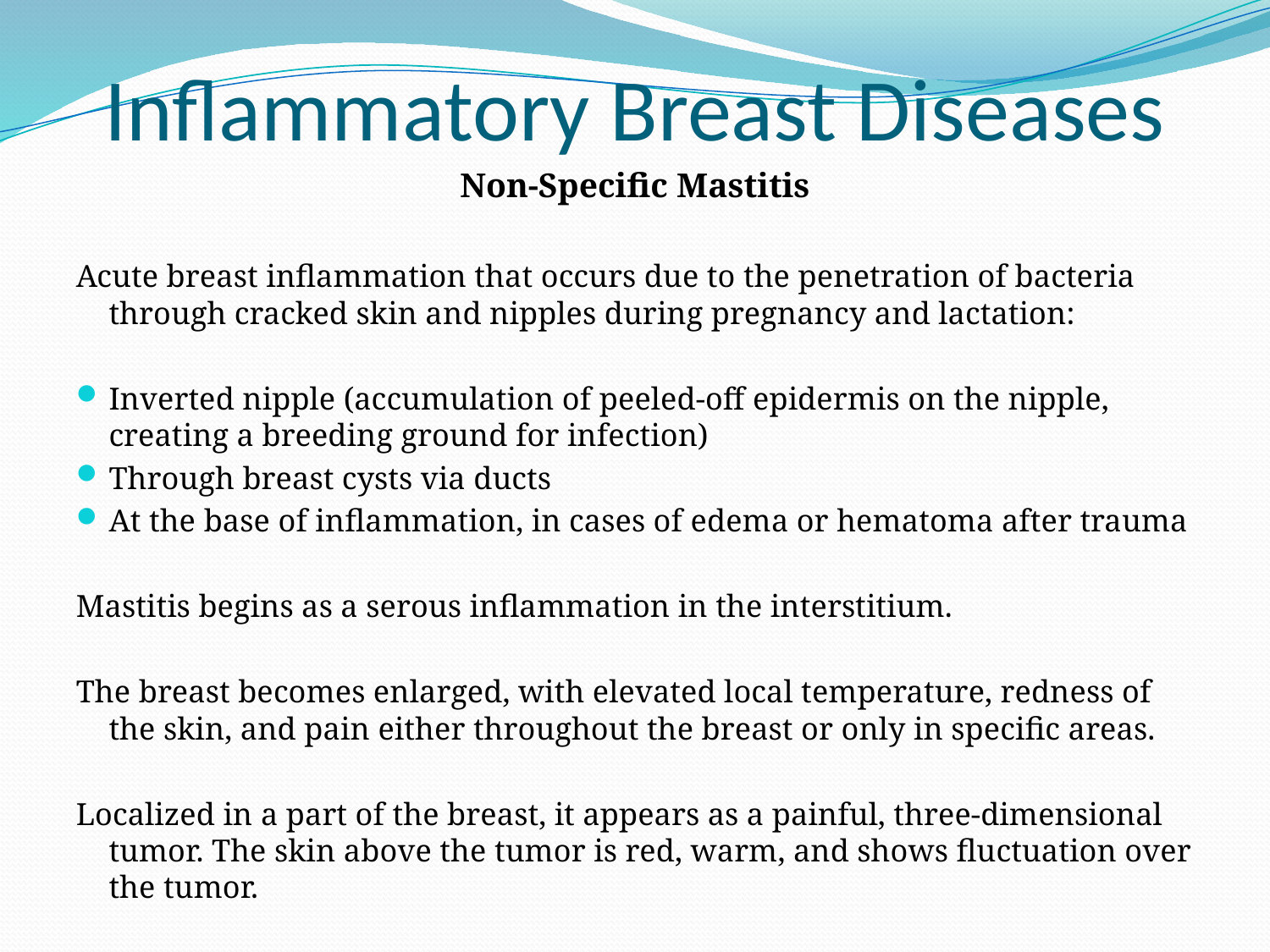

# Inflammatory Breast Diseases
Non-Specific Mastitis

Acute breast inflammation that occurs due to the penetration of bacteria through cracked skin and nipples during pregnancy and lactation:

Inverted nipple (accumulation of peeled-off epidermis on the nipple, creating a breeding ground for infection)
Through breast cysts via ducts
At the base of inflammation, in cases of edema or hematoma after trauma

Mastitis begins as a serous inflammation in the interstitium.

The breast becomes enlarged, with elevated local temperature, redness of the skin, and pain either throughout the breast or only in specific areas.

Localized in a part of the breast, it appears as a painful, three-dimensional tumor. The skin above the tumor is red, warm, and shows fluctuation over the tumor.